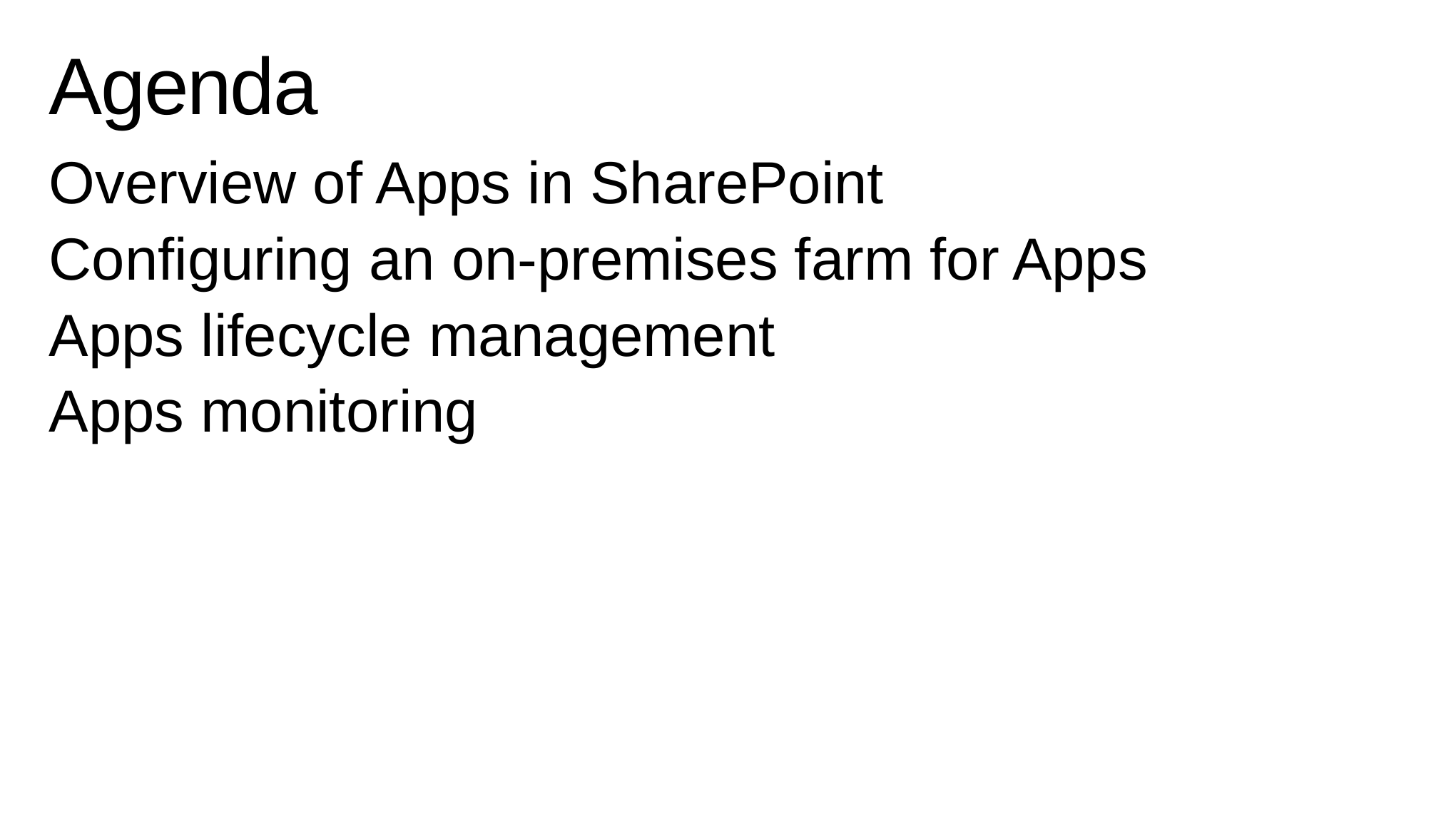

# Agenda
Overview of Apps in SharePoint
Configuring an on-premises farm for Apps
Apps lifecycle management
Apps monitoring